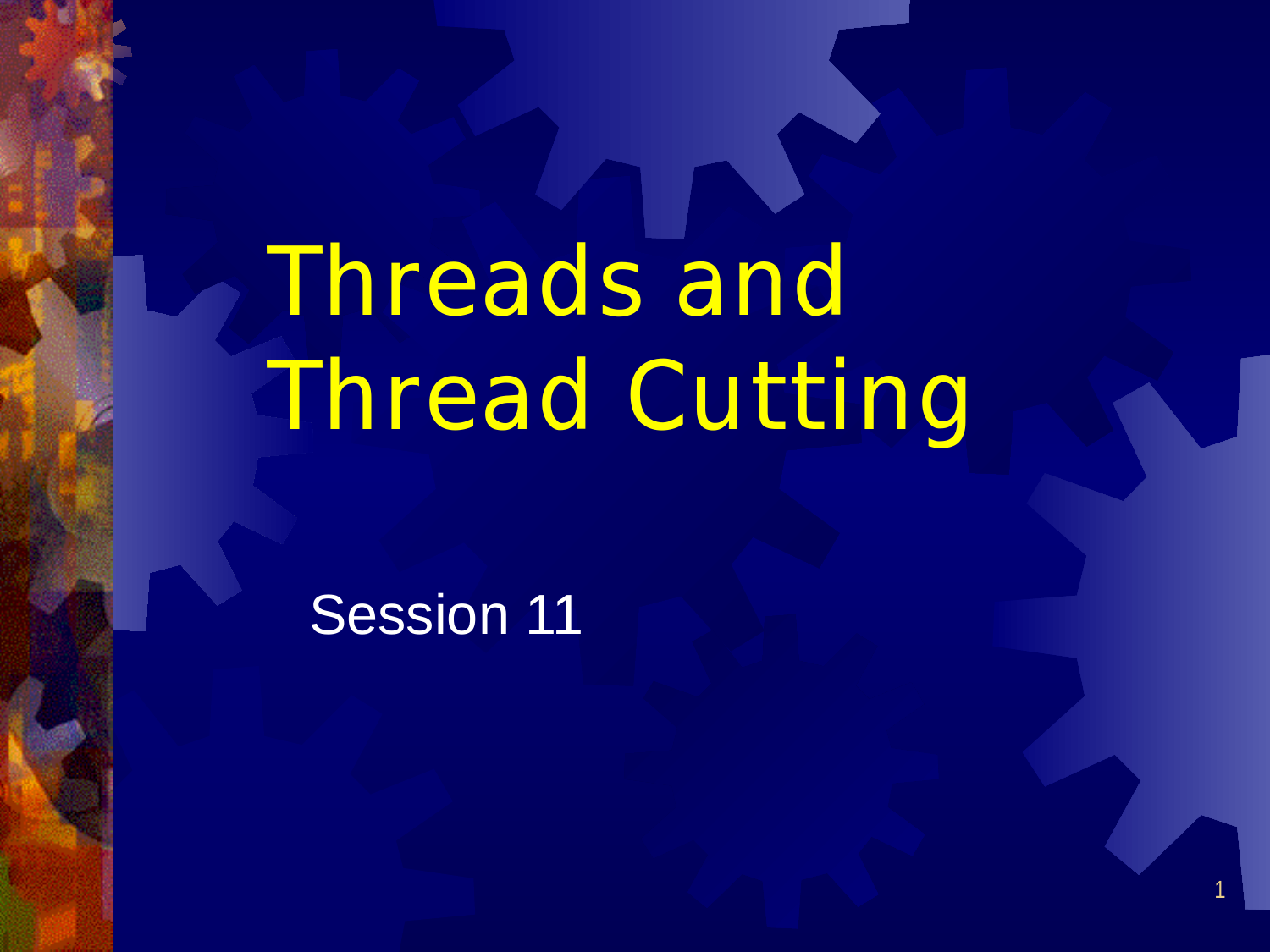

# Threads and Thread Cutting
Session 11
1